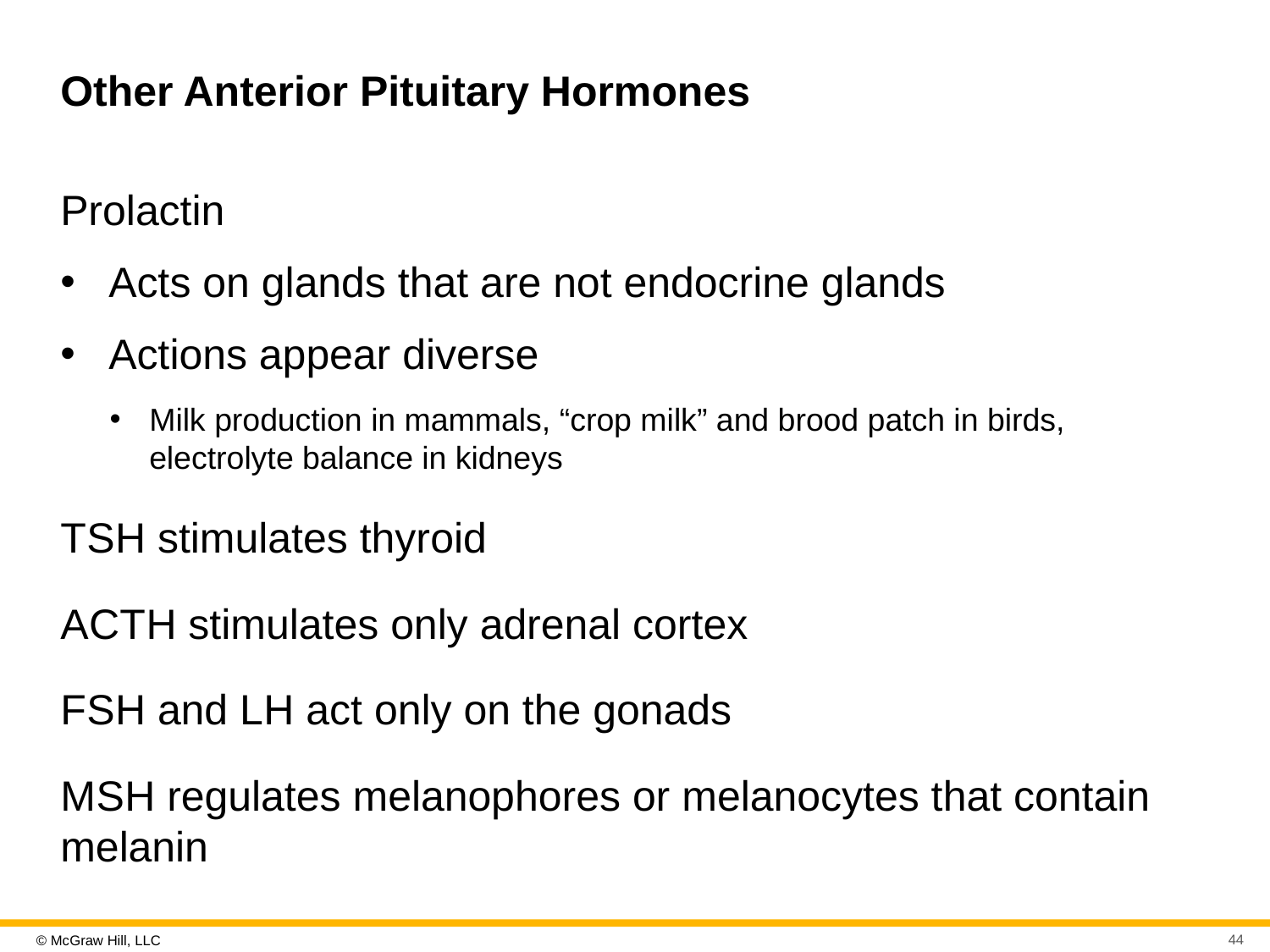

# Other Anterior Pituitary Hormones
Prolactin
Acts on glands that are not endocrine glands
Actions appear diverse
Milk production in mammals, “crop milk” and brood patch in birds, electrolyte balance in kidneys
T S H stimulates thyroid
A C T H stimulates only adrenal cortex
F S H and L H act only on the gonads
M S H regulates melanophores or melanocytes that contain melanin
44